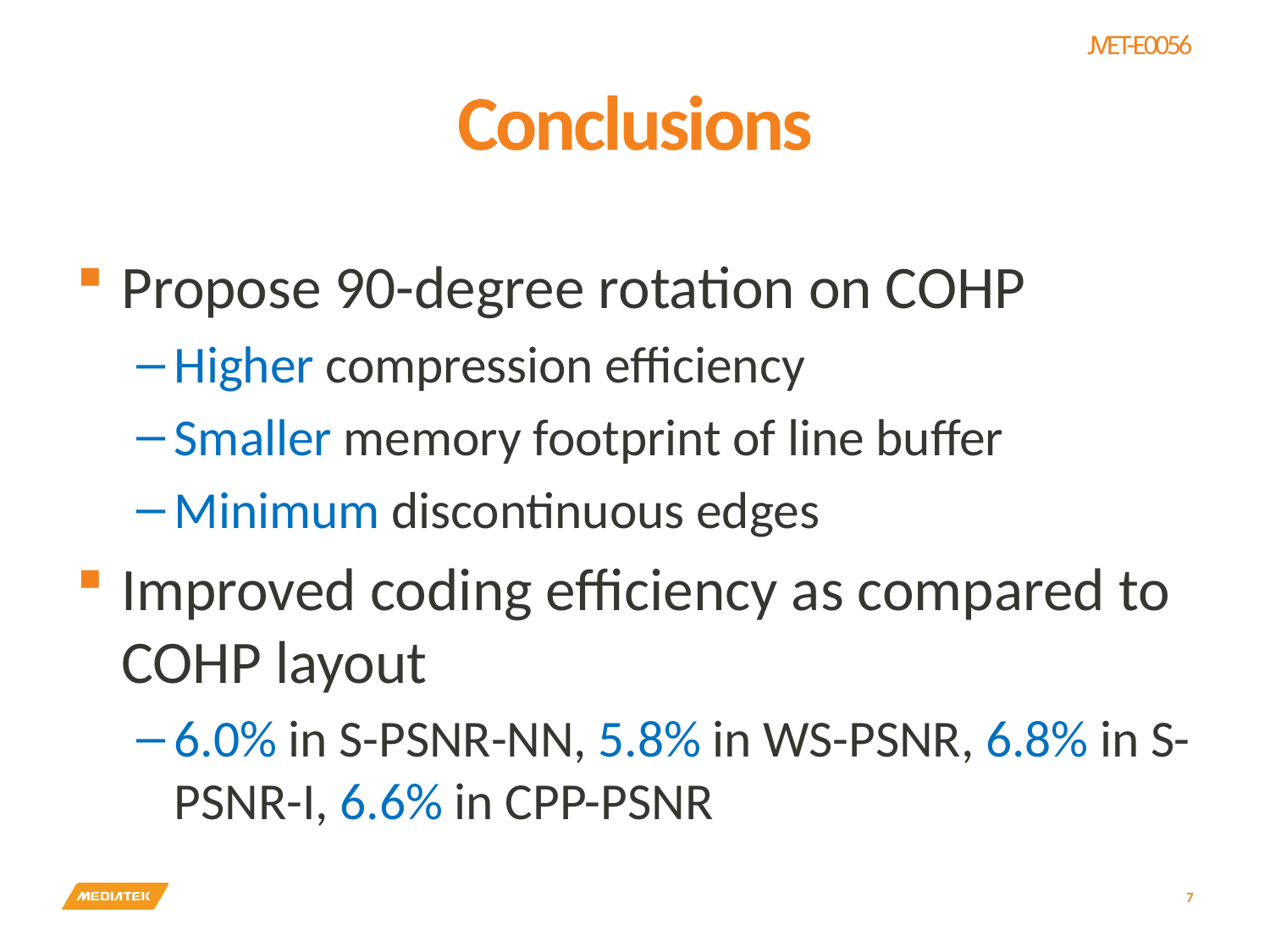

# Conclusions
Propose 90-degree rotation on COHP
Higher compression efficiency
Smaller memory footprint of line buffer
Minimum discontinuous edges
Improved coding efficiency as compared to COHP layout
6.0% in S-PSNR-NN, 5.8% in WS-PSNR, 6.8% in S-PSNR-I, 6.6% in CPP-PSNR
7